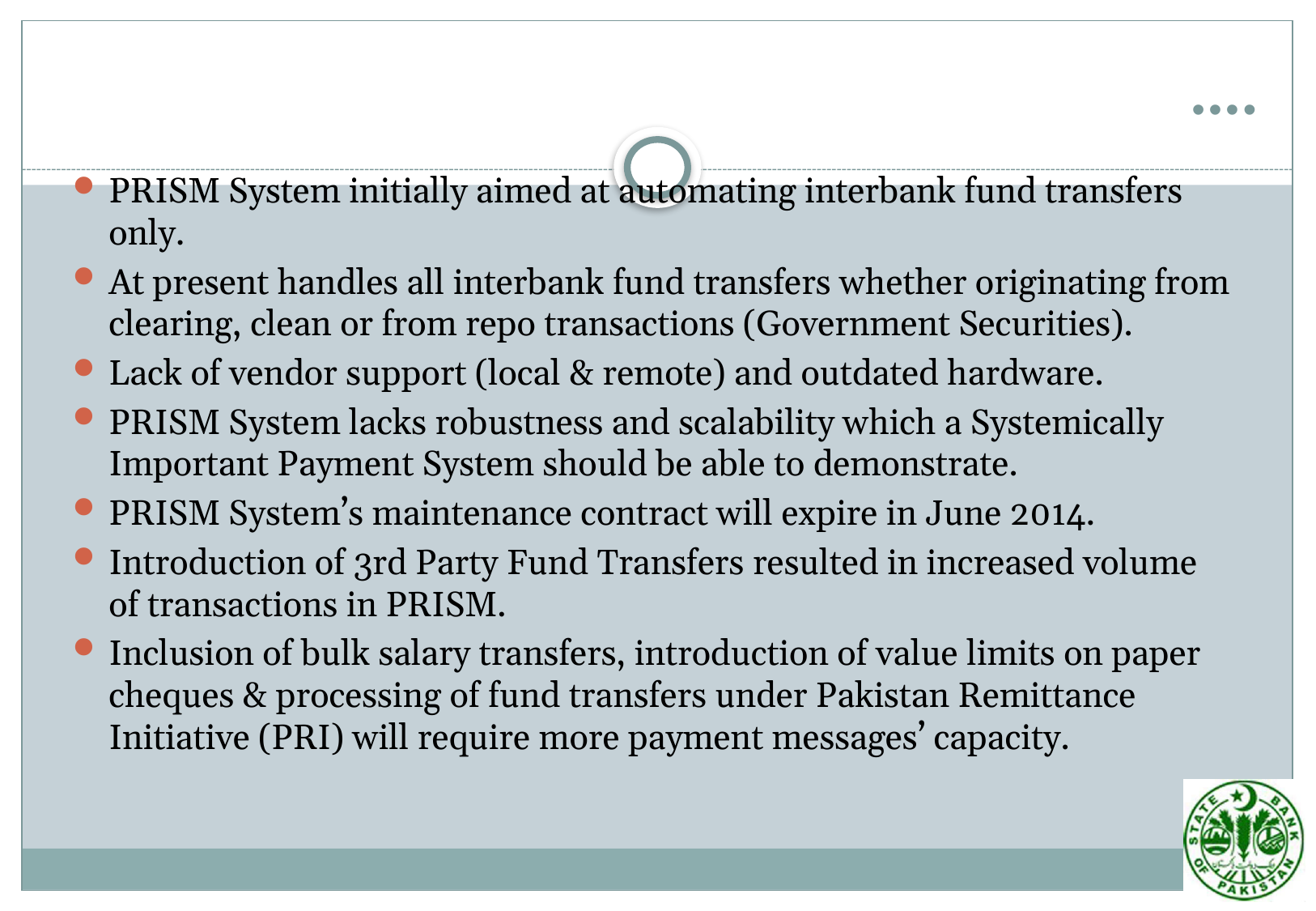

# ….
PRISM System initially aimed at automating interbank fund transfers only.
At present handles all interbank fund transfers whether originating from clearing, clean or from repo transactions (Government Securities).
Lack of vendor support (local & remote) and outdated hardware.
PRISM System lacks robustness and scalability which a Systemically Important Payment System should be able to demonstrate.
PRISM System’s maintenance contract will expire in June 2014.
Introduction of 3rd Party Fund Transfers resulted in increased volume of transactions in PRISM.
Inclusion of bulk salary transfers, introduction of value limits on paper cheques & processing of fund transfers under Pakistan Remittance Initiative (PRI) will require more payment messages’ capacity.